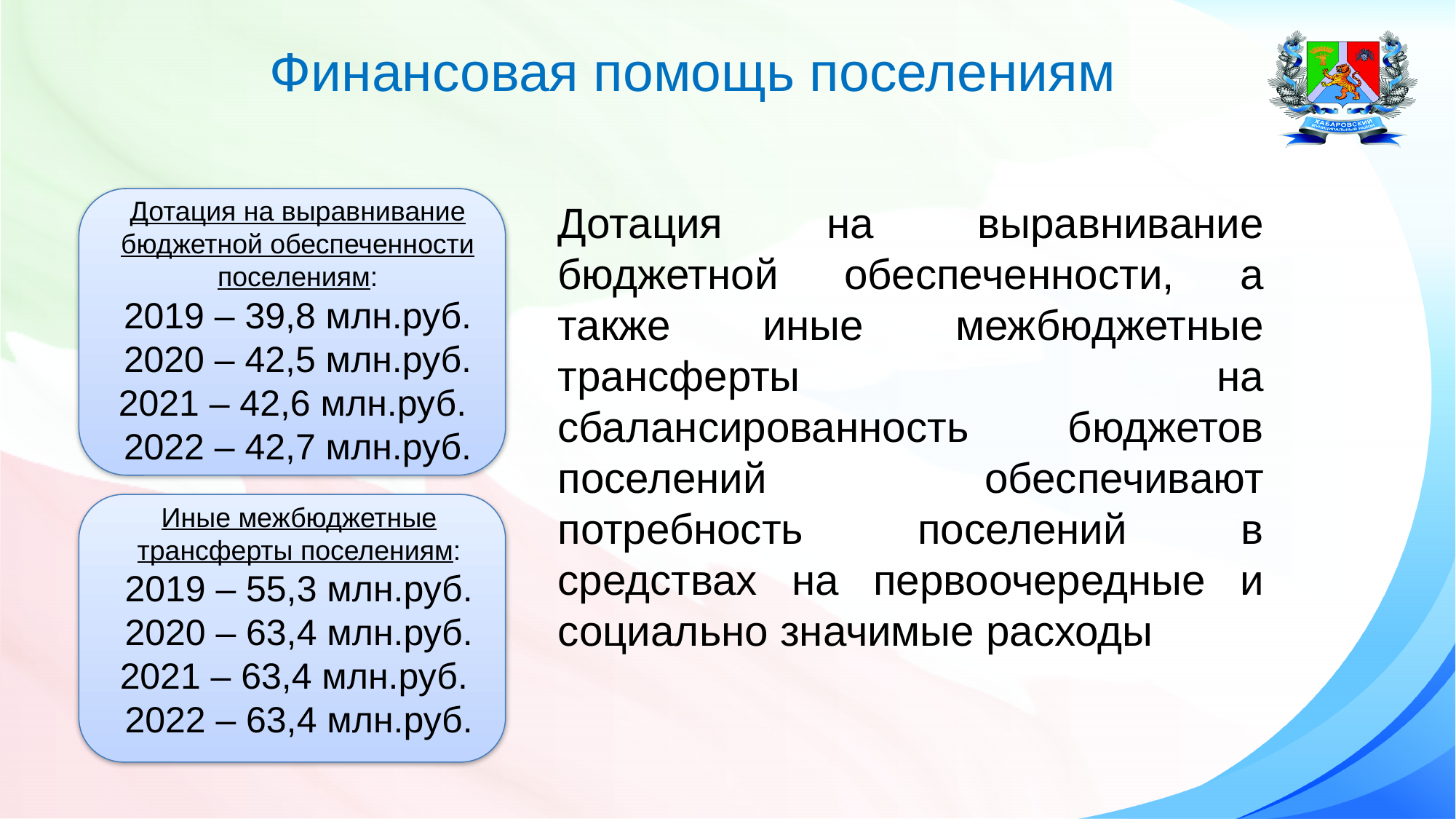

Финансовая помощь поселениям
Дотация на выравнивание бюджетной обеспеченности поселениям:
2019 – 39,8 млн.руб.
2020 – 42,5 млн.руб.
2021 – 42,6 млн.руб.
2022 – 42,7 млн.руб.

Дотация на выравнивание бюджетной обеспеченности, а также иные межбюджетные трансферты на сбалансированность бюджетов поселений обеспечивают потребность поселений в средствах на первоочередные и социально значимые расходы

Иные межбюджетные трансферты поселениям:
2019 – 55,3 млн.руб.
2020 – 63,4 млн.руб.
2021 – 63,4 млн.руб.
2022 – 63,4 млн.руб.